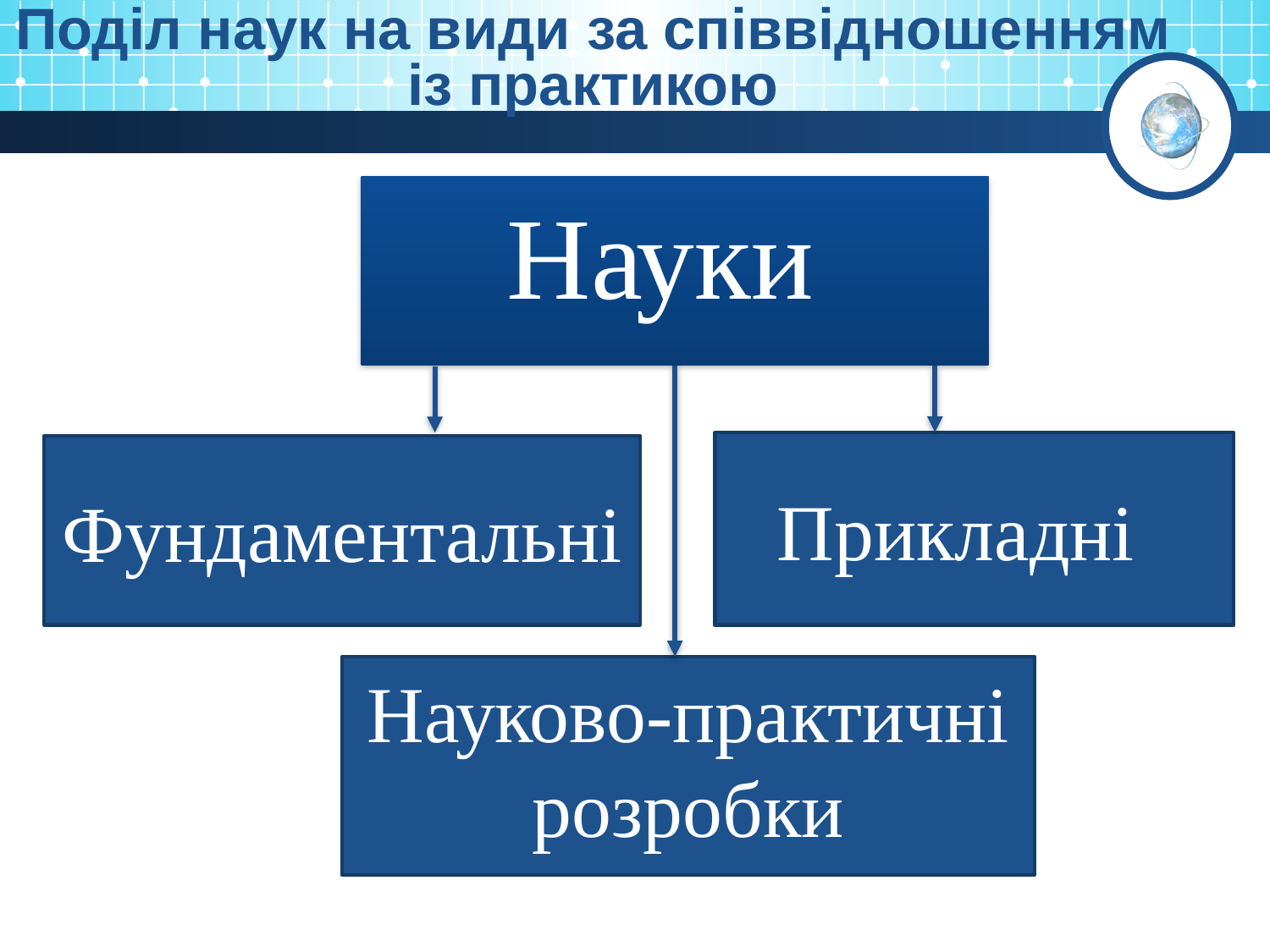

Поділ наук на види за співвідношенням із практикою

Науки
Прикладні
Фундаментальні
Науково-практичні розробки